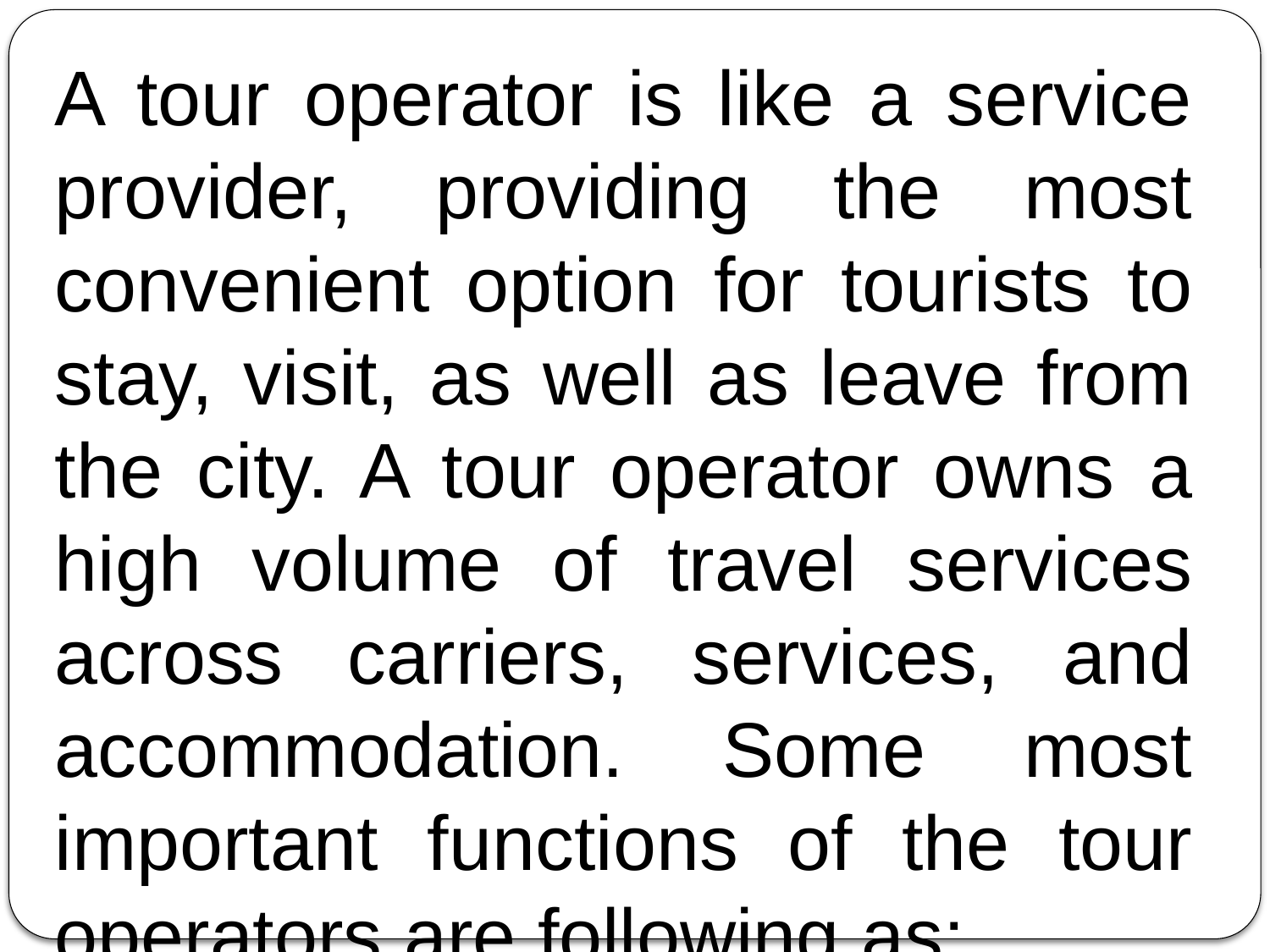

A tour operator is like a service provider, providing the most convenient option for tourists to stay, visit, as well as leave from the city. A tour operator owns a high volume of travel services across carriers, services, and accommodation. Some most important functions of the tour operators are following as: